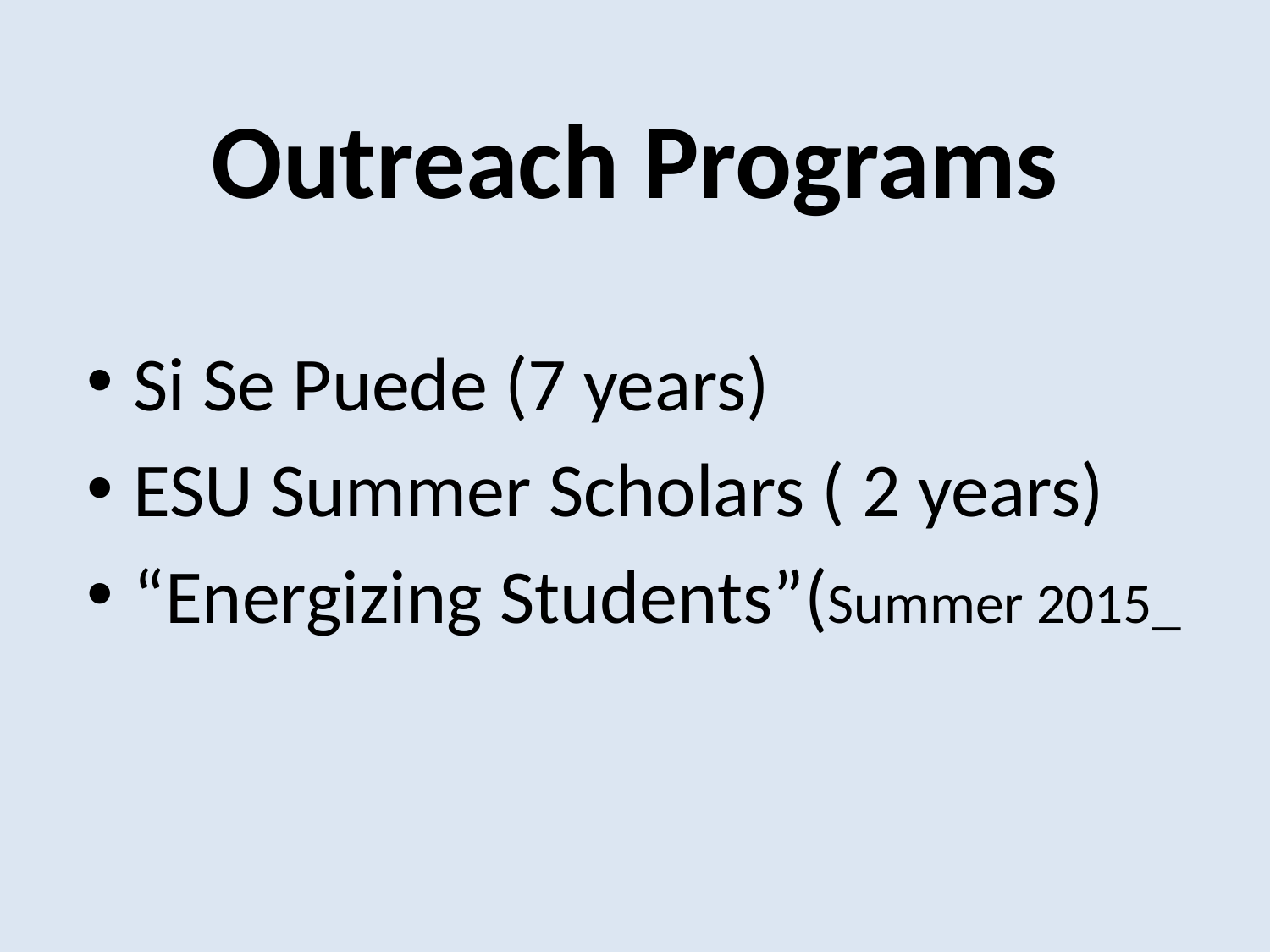

# Outreach Programs
Si Se Puede (7 years)
ESU Summer Scholars ( 2 years)
“Energizing Students”(Summer 2015_